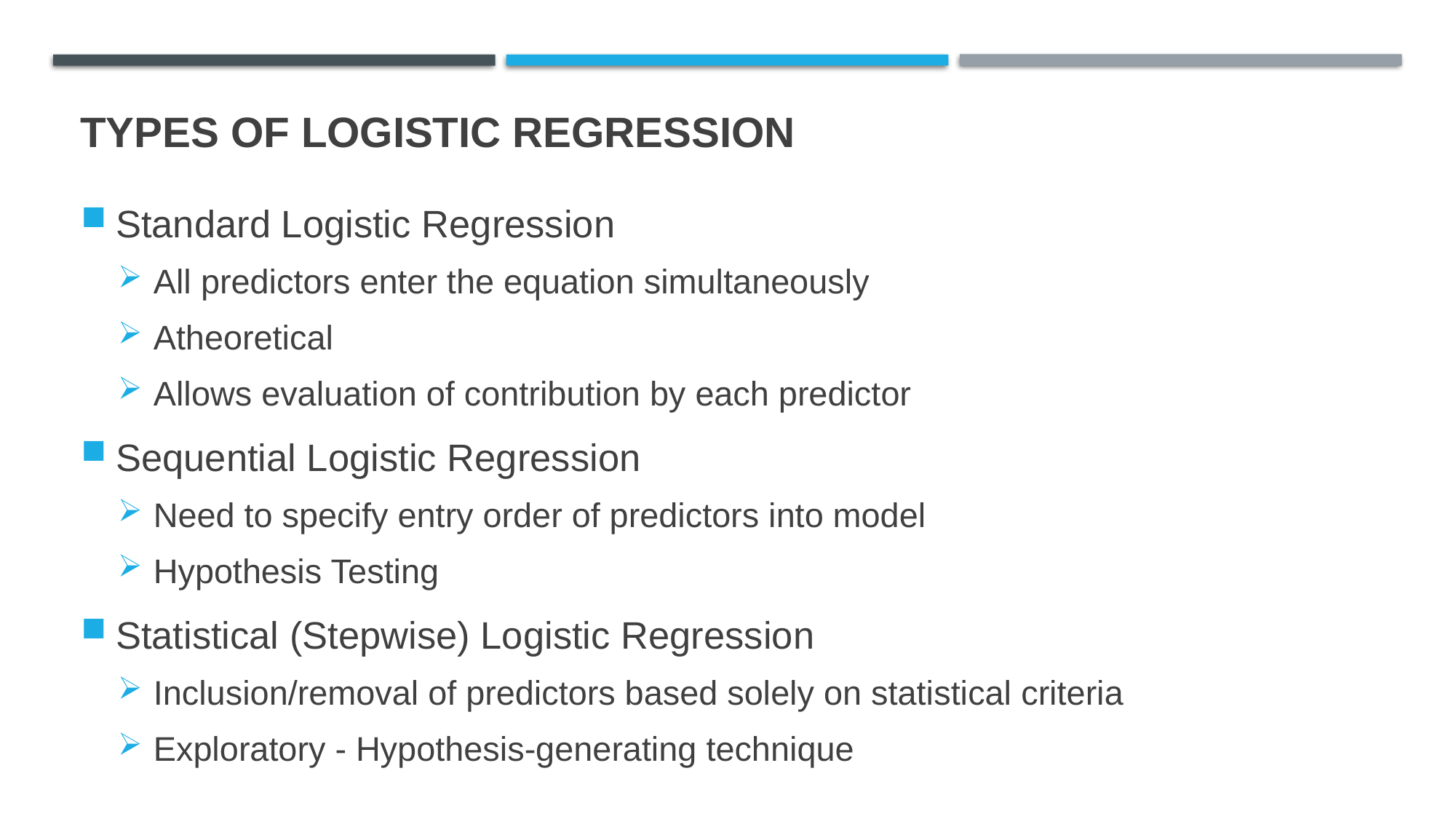

# Types of logistic regression
Standard Logistic Regression
All predictors enter the equation simultaneously
Atheoretical
Allows evaluation of contribution by each predictor
Sequential Logistic Regression
Need to specify entry order of predictors into model
Hypothesis Testing
Statistical (Stepwise) Logistic Regression
Inclusion/removal of predictors based solely on statistical criteria
Exploratory - Hypothesis-generating technique